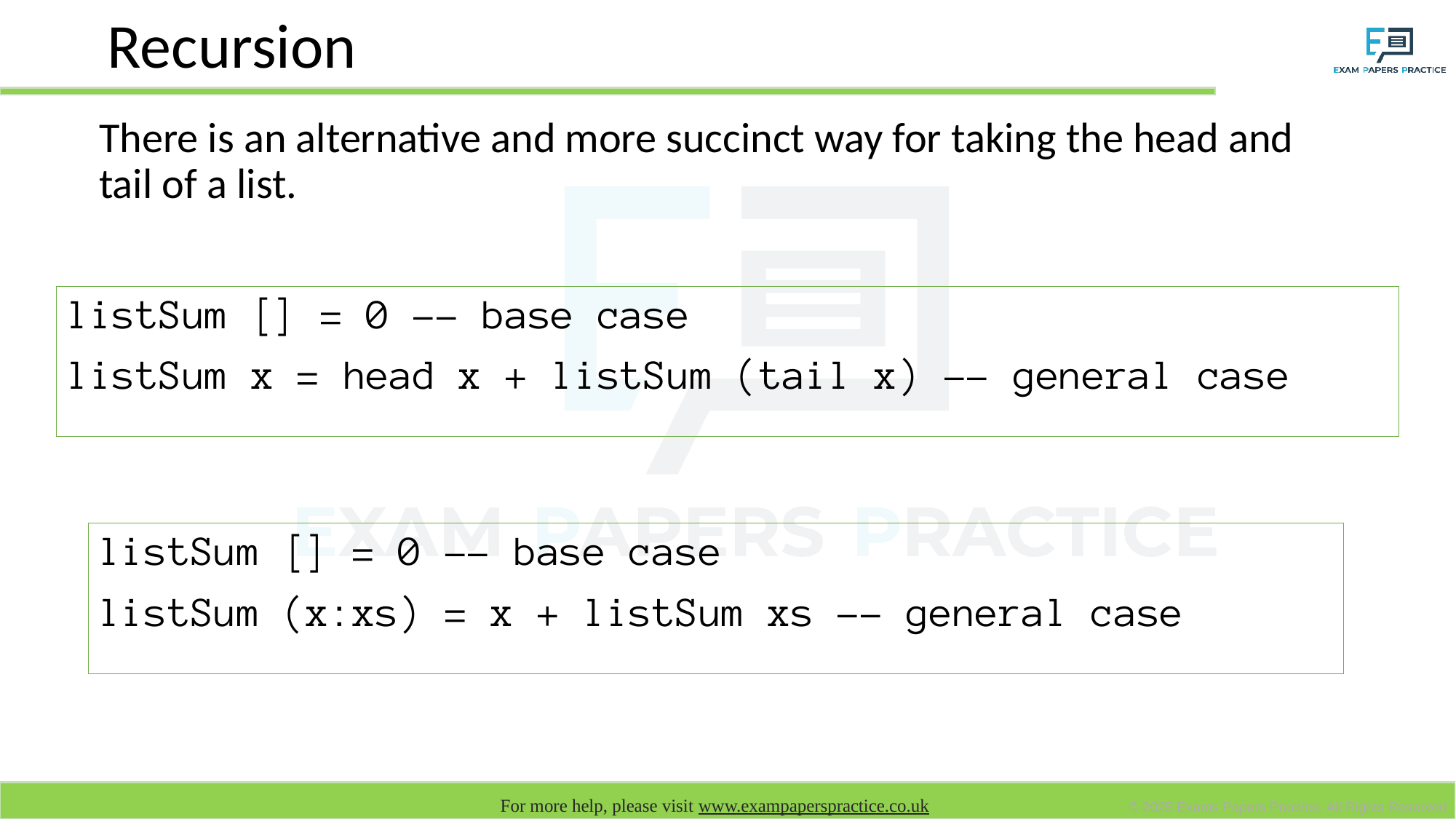

# Recursion
There is an alternative and more succinct way for taking the head and tail of a list.
listSum [] = 0 -- base case
listSum x = head x + listSum (tail x) -- general case
listSum [] = 0 -- base case
listSum (x:xs) = x + listSum xs -- general case